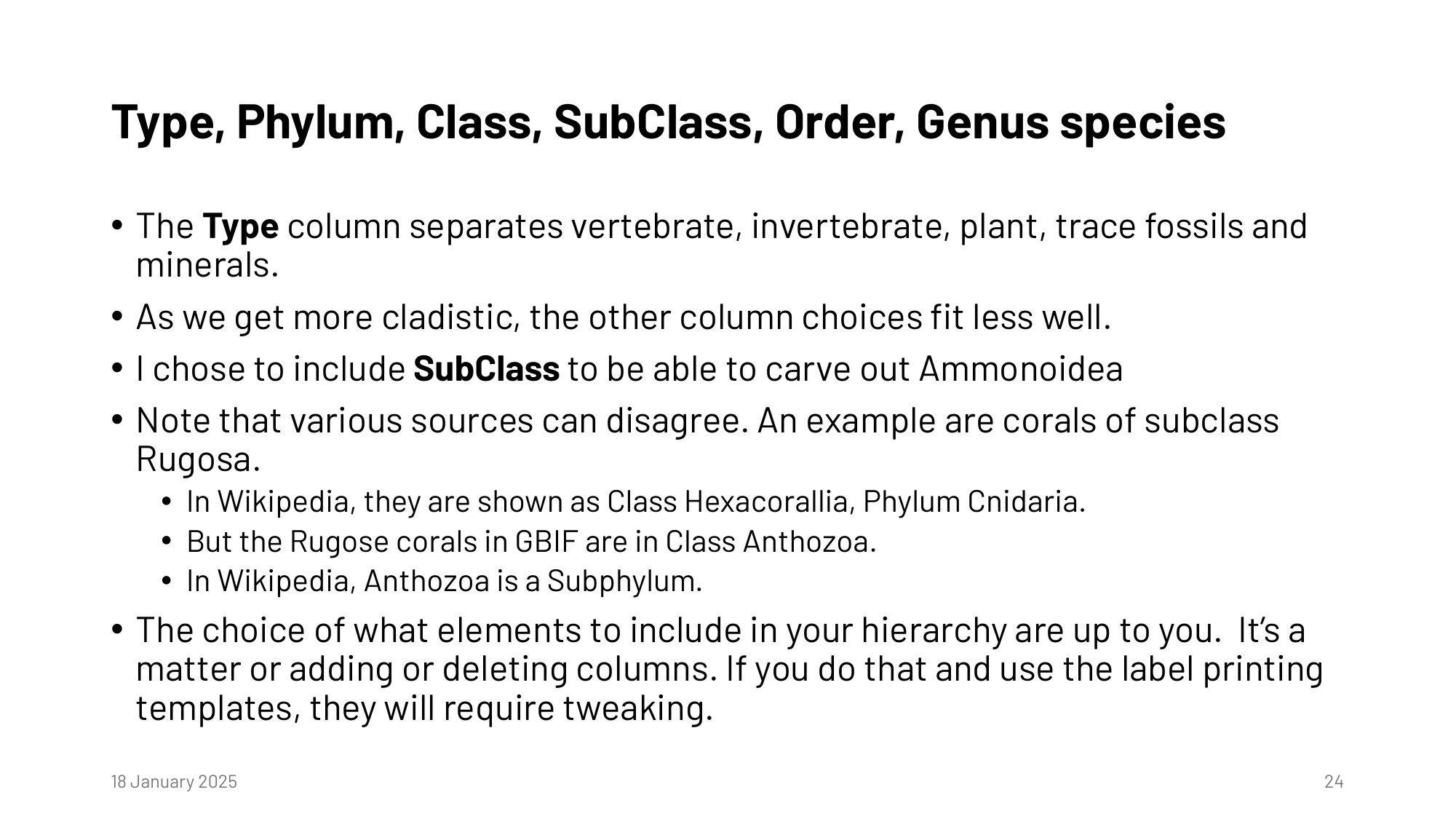

# Type, Phylum, Class, SubClass, Order, Genus species
The Type column separates vertebrate, invertebrate, plant, trace fossils and minerals.
As we get more cladistic, the other column choices fit less well.
I chose to include SubClass to be able to carve out Ammonoidea
Note that various sources can disagree. An example are corals of subclass Rugosa.
In Wikipedia, they are shown as Class Hexacorallia, Phylum Cnidaria.
But the Rugose corals in GBIF are in Class Anthozoa.
In Wikipedia, Anthozoa is a Subphylum.
The choice of what elements to include in your hierarchy are up to you.  It’s a matter or adding or deleting columns. If you do that and use the label printing templates, they will require tweaking.
18 January 2025
24